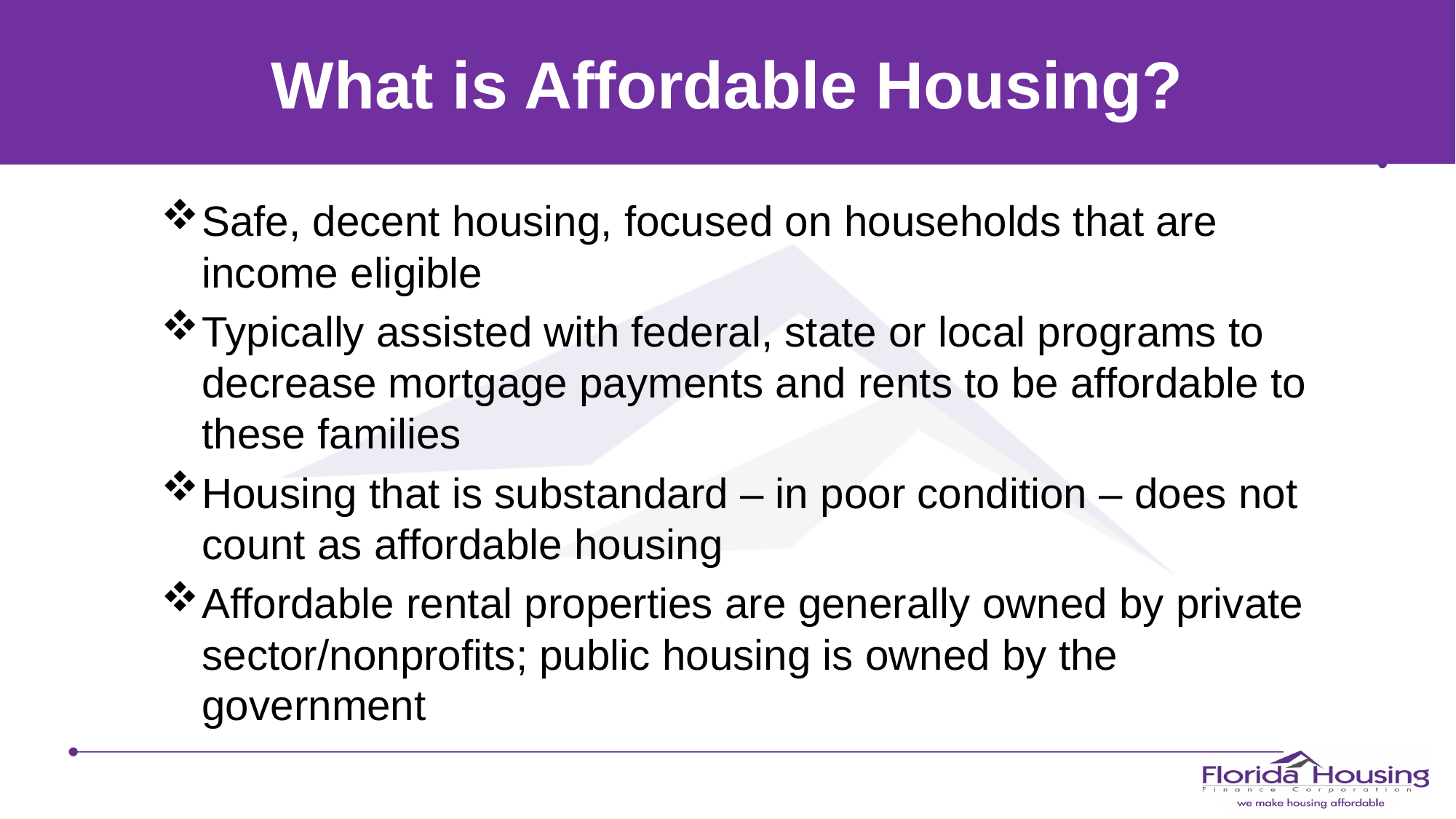

# What is Affordable Housing?
Safe, decent housing, focused on households that are income eligible
Typically assisted with federal, state or local programs to decrease mortgage payments and rents to be affordable to these families
Housing that is substandard – in poor condition – does not count as affordable housing
Affordable rental properties are generally owned by private sector/nonprofits; public housing is owned by the government